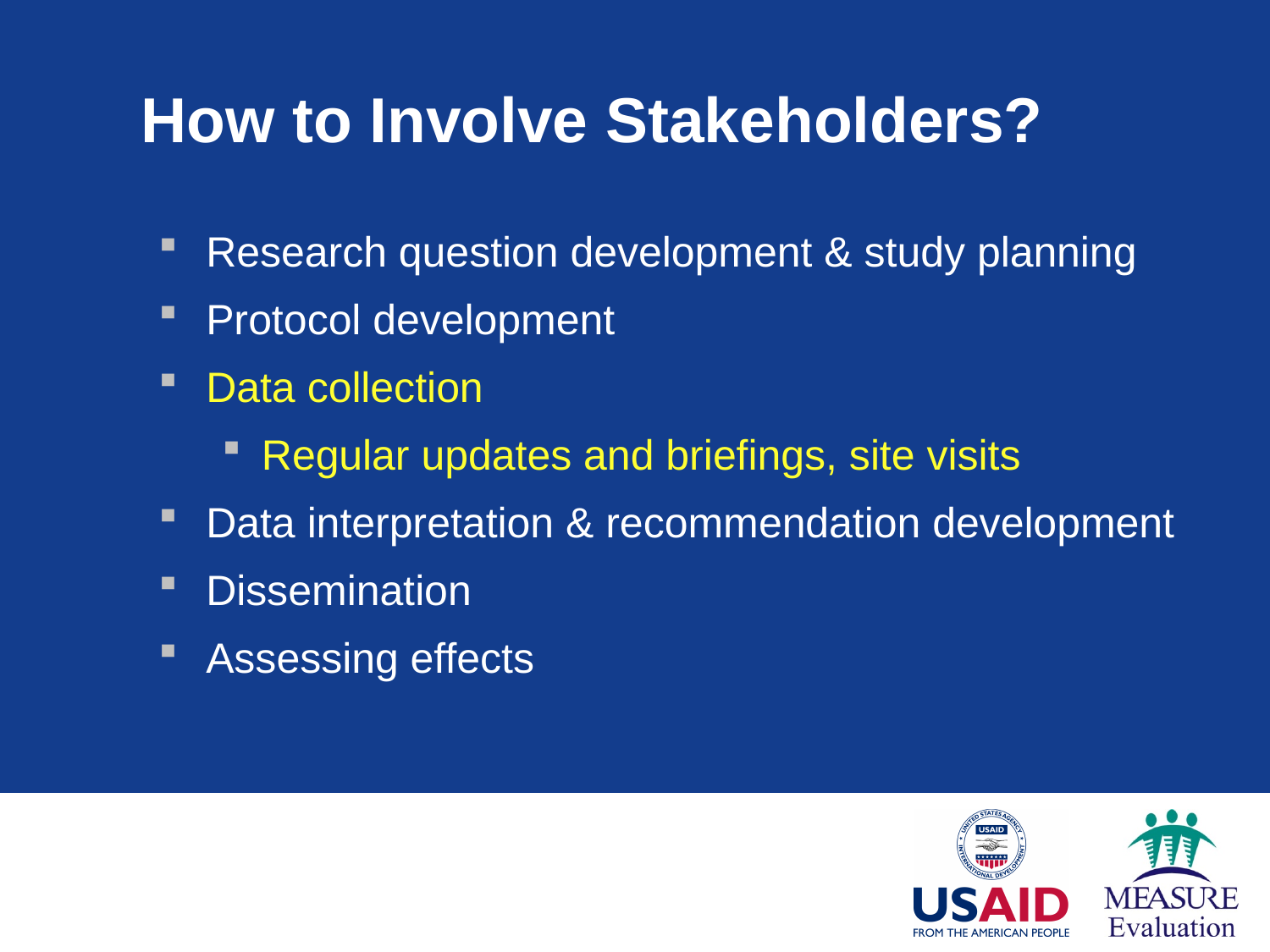

# How to Involve Stakeholders?
Research question development & study planning
Protocol development
Data collection
Regular updates and briefings, site visits
Data interpretation & recommendation development
Dissemination
Assessing effects